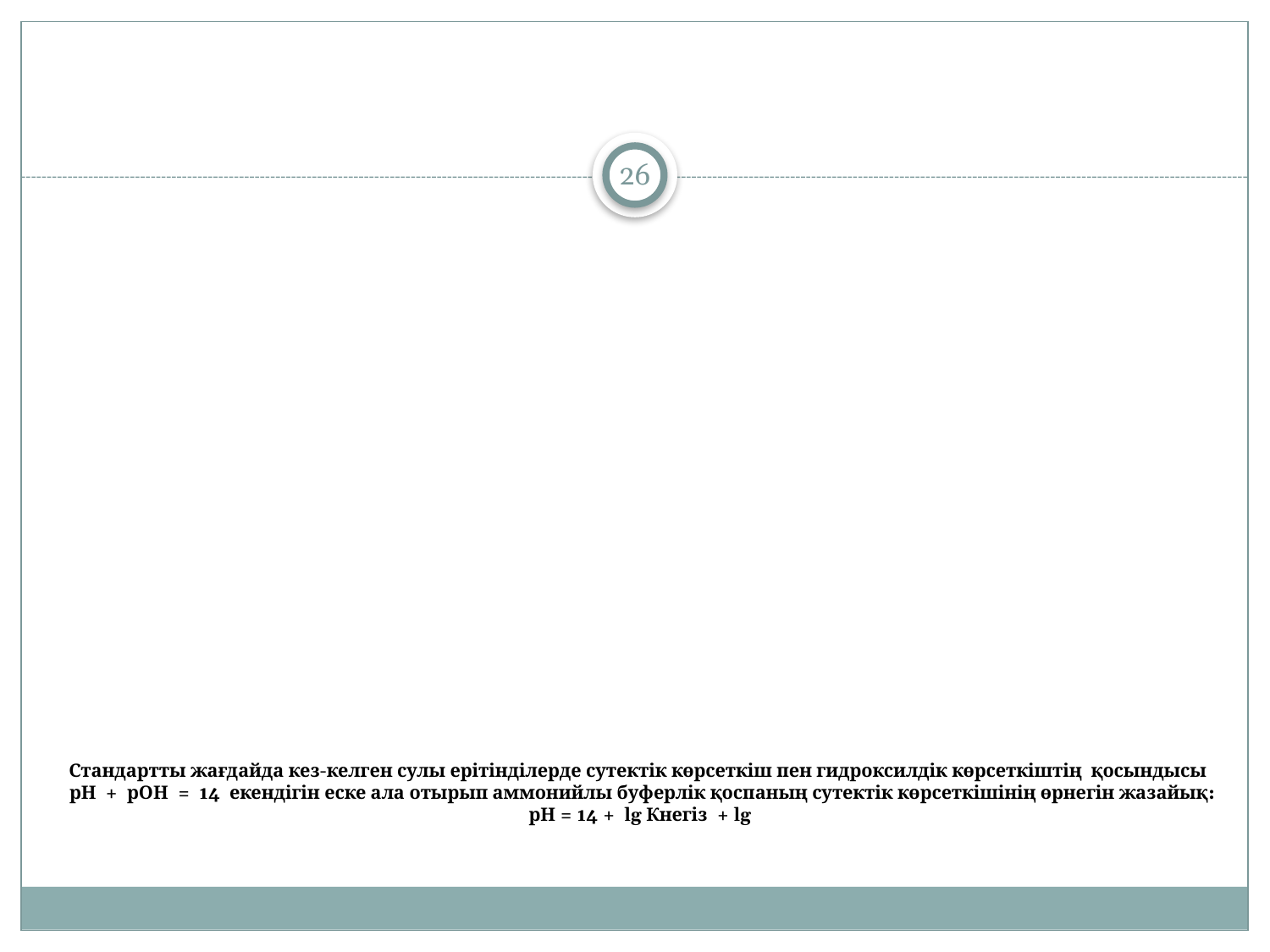

26
# Стандартты жағдайда кез-келген сулы ерітінділерде сутектік көрсеткіш пен гидроксилдік көрсеткіштің  қосындысы   рН  +  рОН  =  14  екендігін еске ала отырып аммонийлы буферлік қоспаның сутектік көрсеткішінің өрнегін жазайық: рН = 14 +  lg Кнегіз  + lg